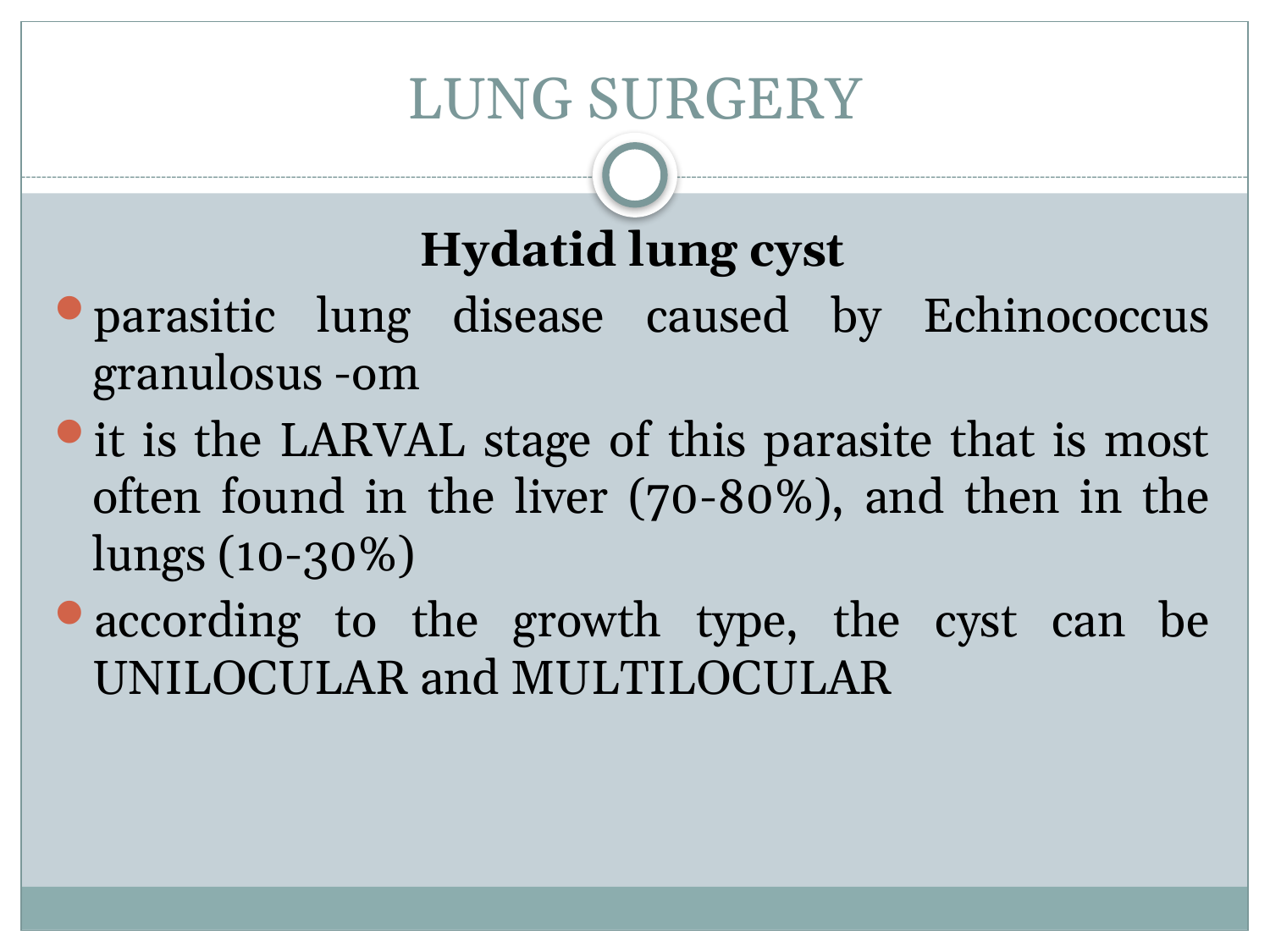

# LUNG SURGERY
Hydatid lung cyst
parasitic lung disease caused by Echinococcus granulosus -om
it is the LARVAL stage of this parasite that is most often found in the liver (70-80%), and then in the lungs (10-30%)
according to the growth type, the cyst can be UNILOCULAR and MULTILOCULAR